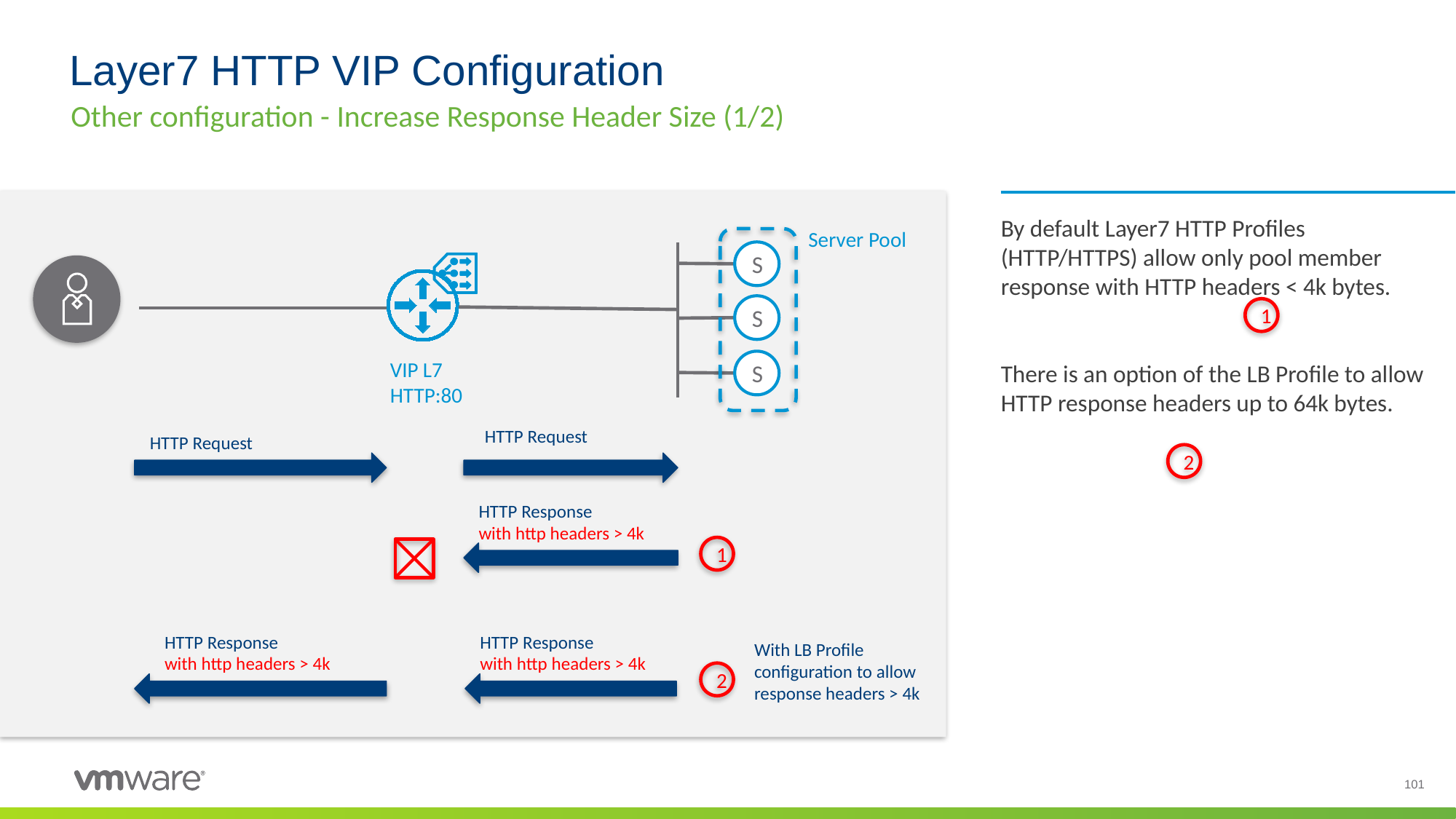

# Layer7 HTTP VIP Configuration
Other configuration - Increase Response Header Size (1/2)
By default Layer7 HTTP Profiles (HTTP/HTTPS) allow only pool member response with HTTP headers < 4k bytes.

There is an option of the LB Profile to allow HTTP response headers up to 64k bytes.

Server Pool

S

S
1
VIP L7
HTTP:80
S
HTTP Request
HTTP Request
2

HTTP Response
with http headers > 4k
1

HTTP Response
with http headers > 4k
HTTP Response
with http headers > 4k
With LB Profile  configuration to allow response headers > 4k
2